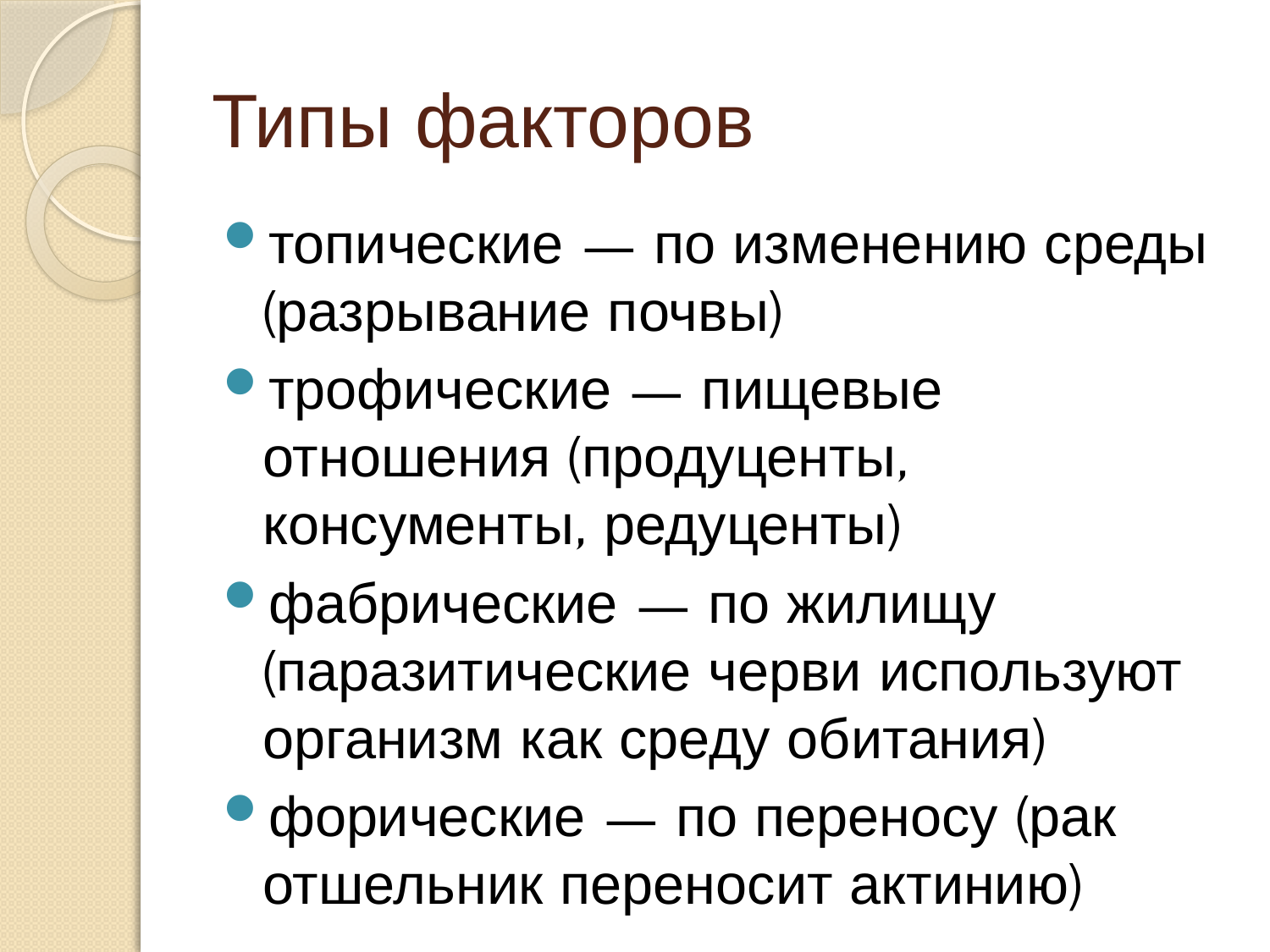

# Типы факторов
топические — по изменению среды (разрывание почвы)
трофические — пищевые отношения (продуценты, консументы, редуценты)
фабрические — по жилищу (паразитические черви используют организм как среду обитания)
форические — по переносу (рак отшельник переносит актинию)